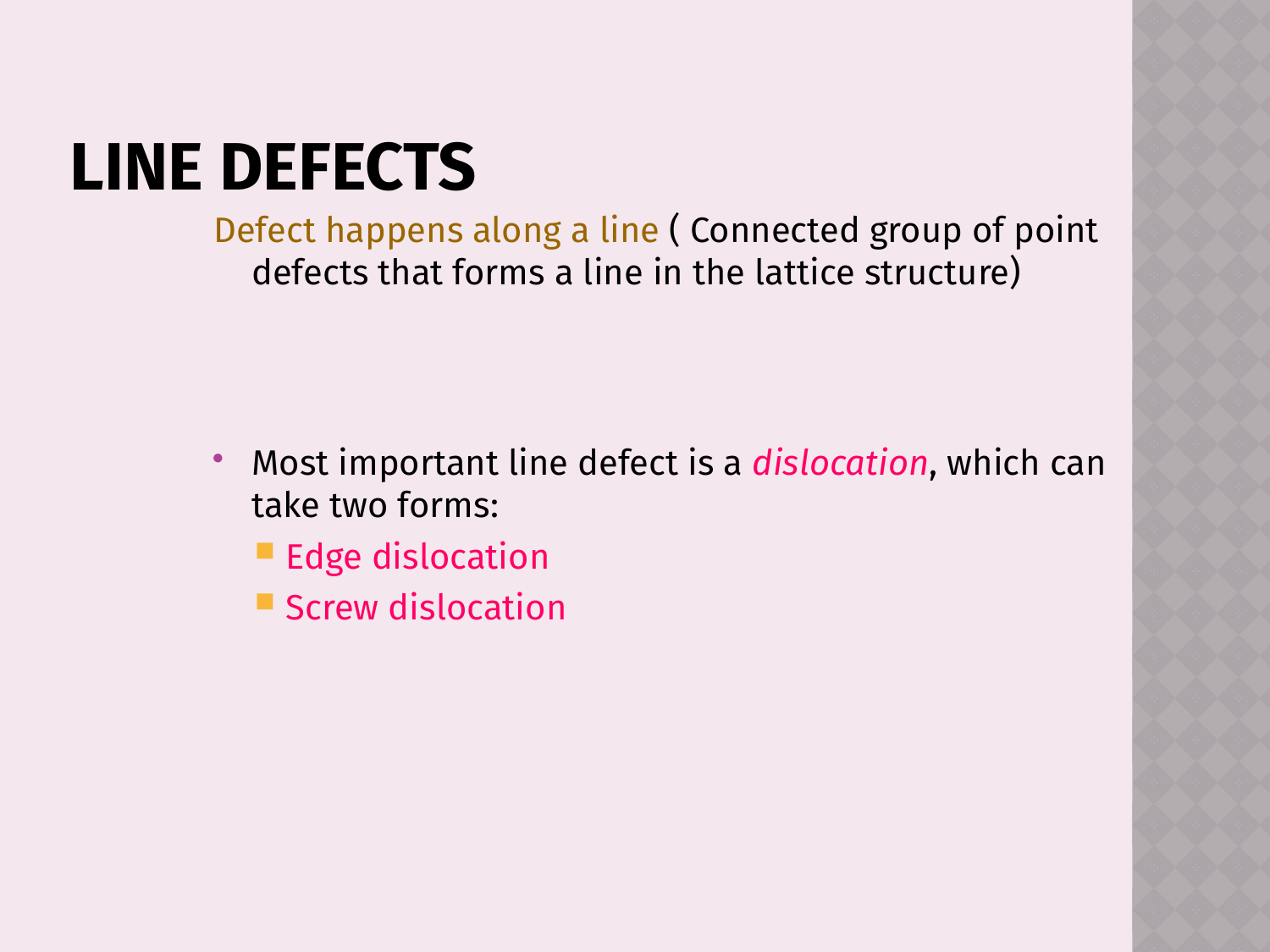

# Line Defects
Defect happens along a line ( Connected group of point defects that forms a line in the lattice structure)

Most important line defect is a dislocation, which can take two forms:
Edge dislocation
Screw dislocation